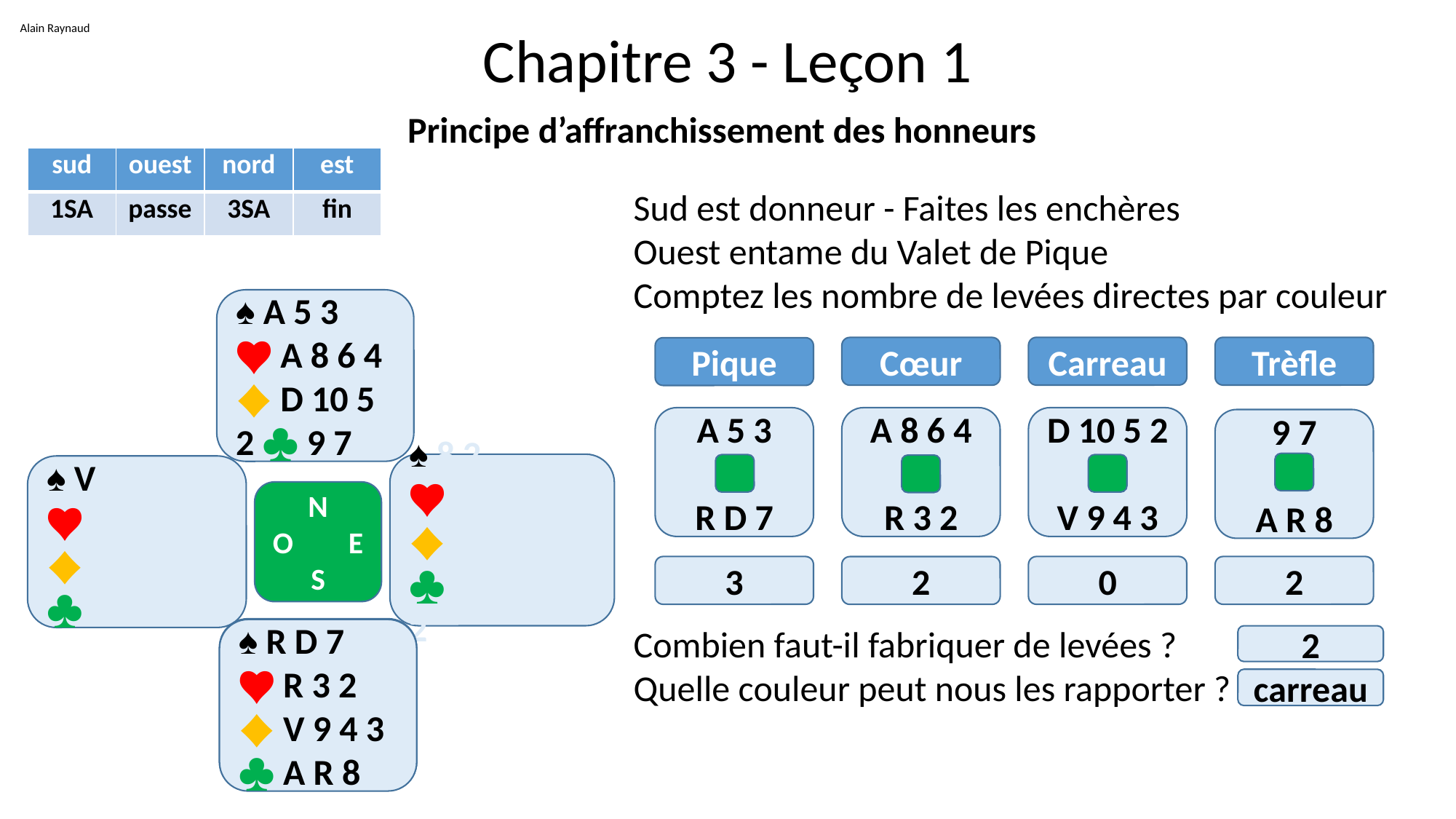

Alain Raynaud
# Chapitre 3 - Leçon 1
Principe d’affranchissement des honneurs

| sud | ouest | nord | est |
| --- | --- | --- | --- |
| 1SA | passe | 3SA | fin |
| sud | ouest | nord | est |
| --- | --- | --- | --- |
| 1SA | passe | ? |  |
| sud | ouest | nord | est |
| --- | --- | --- | --- |
| ? |  |  |  |
Sud est donneur - Faites les enchères
Ouest entame du Valet de Pique
Comptez les nombre de levées directes par couleur

Combien faut-il fabriquer de levées ?
Quelle couleur peut nous les rapporter ?
♠ A 5 3
♥ A 8 6 4
♦ D 10 5 2 ♣ 9 7
Trèfle
Carreau
Cœur
Pique
A 8 6 4

R 3 2
D 10 5 2

V 9 4 3
A 5 3

R D 7
9 7

A R 8

♠ 8 2
♥ D 10 9 5
♦ R 7
♣ D V 10 4 2

♠ V 10 9 6 4
♥ V 7
♦ A 8 6
♣ 6 5 3
N
O        E
S
2
3
0
2

♠ R D 7
♥ R 3 2
♦ V 9 4 3
♣ A R 8
♠ R D 7
♥ R 3 2
♦ V 9 4 3
♣ A R 8
2
carreau